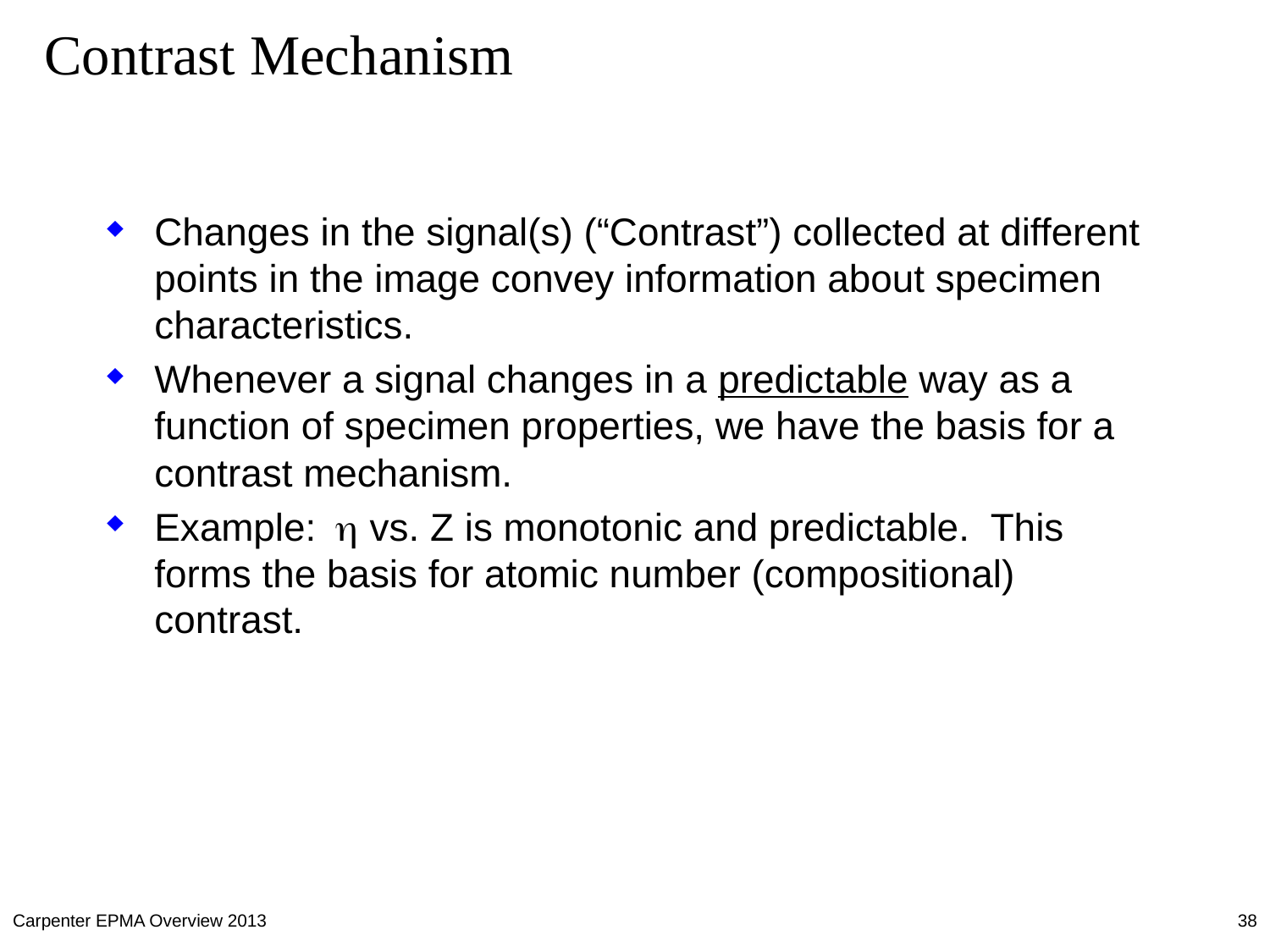

# Contrast Mechanism
Changes in the signal(s) (“Contrast”) collected at different points in the image convey information about specimen characteristics.
Whenever a signal changes in a predictable way as a function of specimen properties, we have the basis for a contrast mechanism.
Example: η vs. Z is monotonic and predictable.  This forms the basis for atomic number (compositional) contrast.
Carpenter EPMA Overview 2013
38